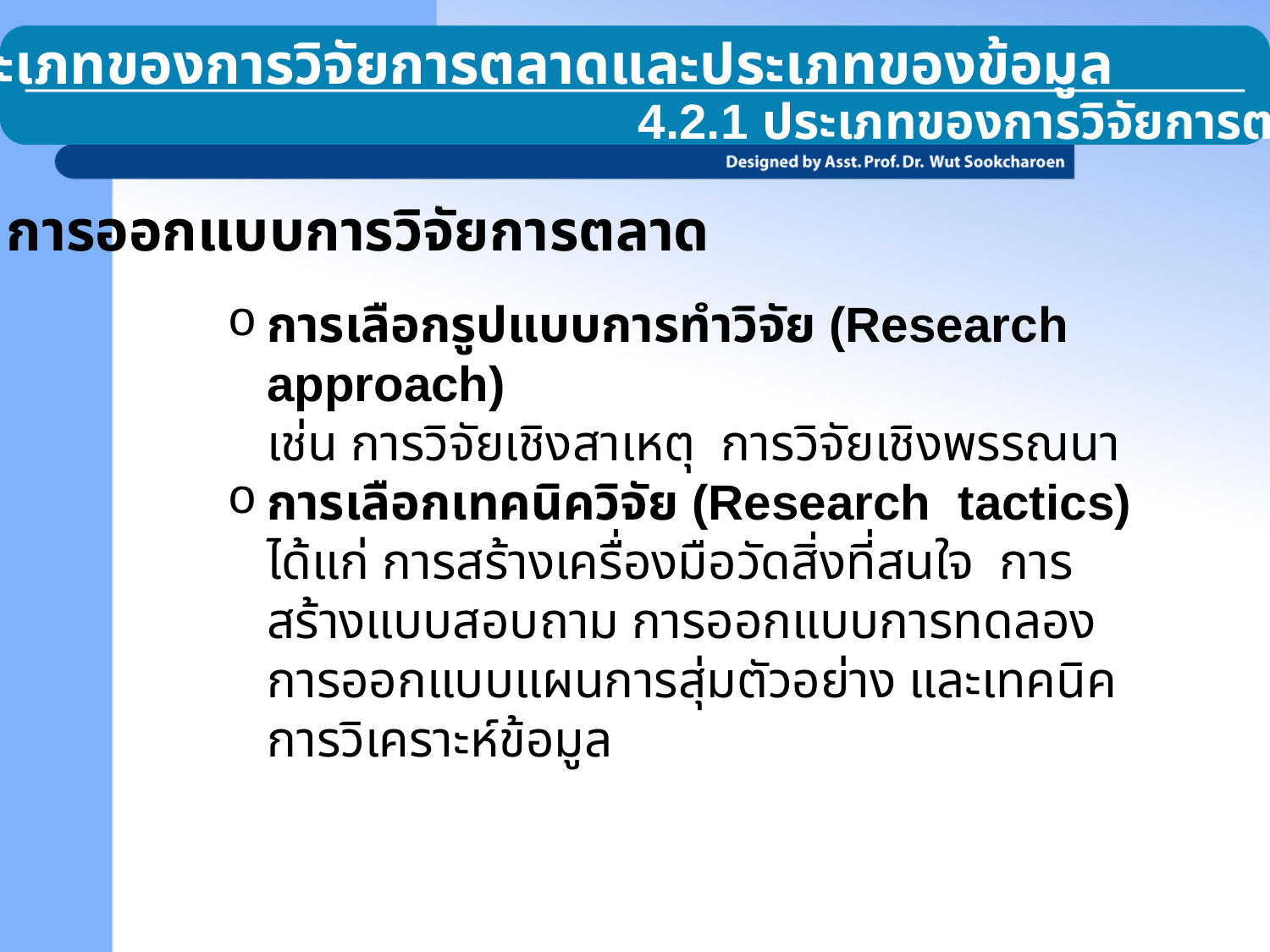

4.2 ประเภทของการวิจัยการตลาดและประเภทของข้อมูล

4.2.1 ประเภทของการวิจัยการตลาด
การออกแบบการวิจัยการตลาด
การเลือกรูปแบบการทําวิจัย (Research  approach)
เช่น การวิจัยเชิงสาเหตุ  การวิจัยเชิงพรรณนา
การเลือกเทคนิควิจัย (Research  tactics)
ได้แก่ การสร้างเครื่องมือวัดสิ่งที่สนใจ  การสร้างแบบสอบถาม การออกแบบการทดลอง การออกแบบแผนการสุ่มตัวอย่าง และเทคนิค การวิเคราะห์ข้อมูล